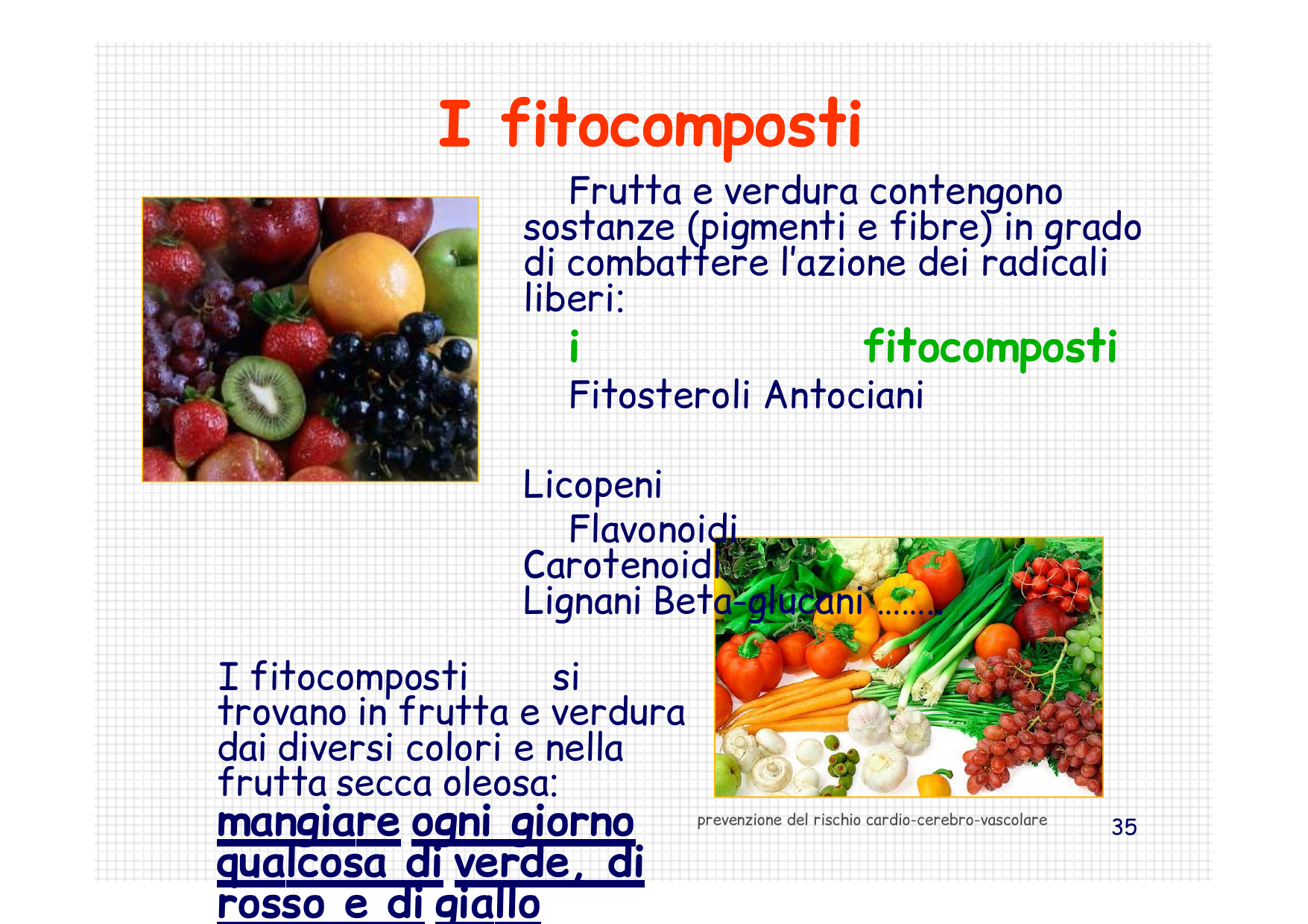

I	fitocomposti
Frutta e verdura contengono sostanze (pigmenti e fibre) in grado di combattere l’azione dei radicali liberi:
i	fitocomposti
Fitosteroli Antociani	Licopeni
Flavonoidi	Carotenoidi	Lignani Beta-glucani ……..

I fitocomposti	si trovano in frutta e verdura dai diversi colori e nella frutta secca oleosa:	mangiare ogni giorno qualcosa di verde, di rosso e di giallo

prevenzione del rischio cardio-cerebro-vascolare
35